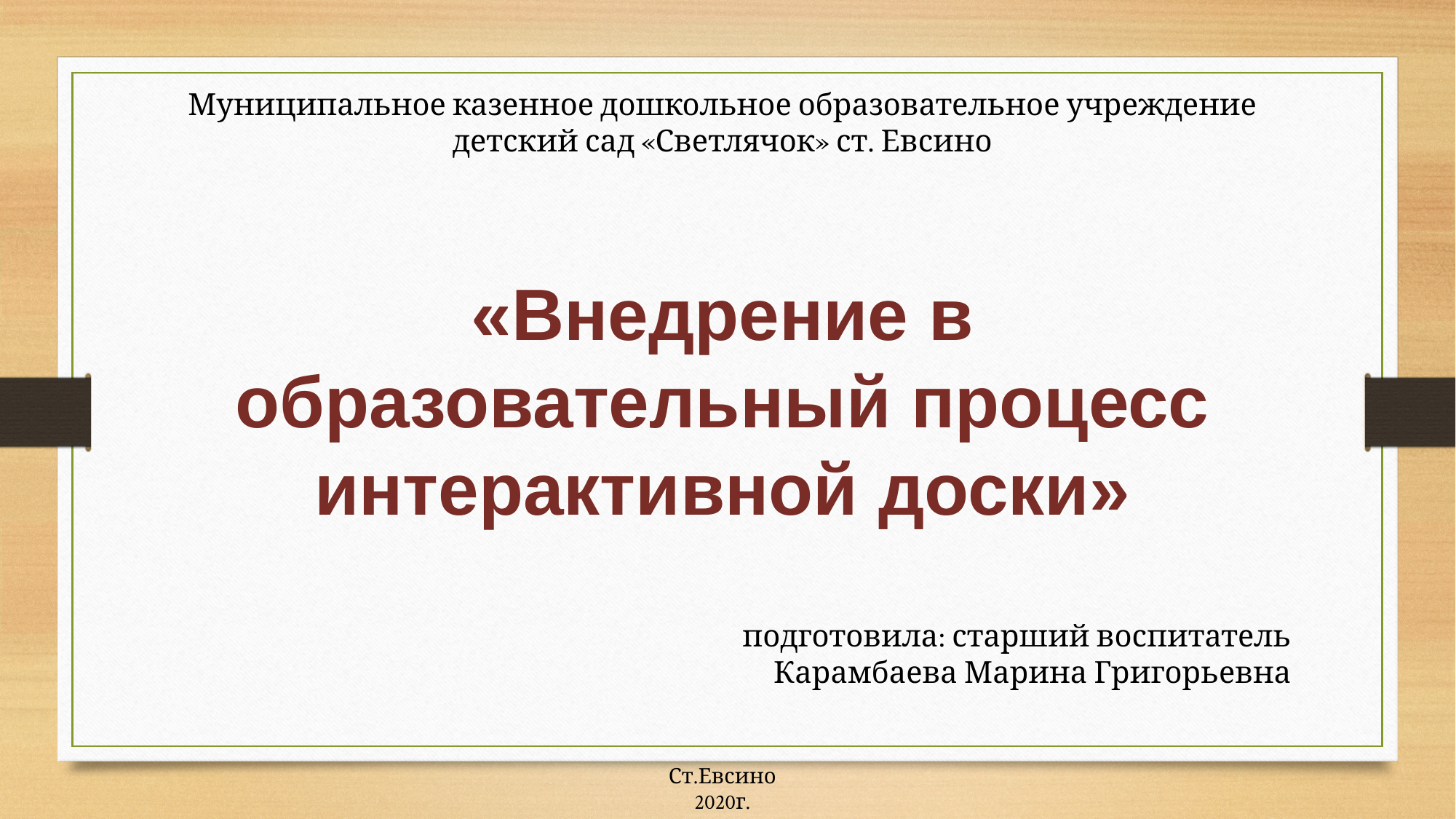

Муниципальное казенное дошкольное образовательное учреждение
детский сад «Светлячок» ст. Евсино

«Внедрение в образовательный процесс интерактивной доски»

подготовила: старший воспитатель
Карамбаева Марина Григорьевна

Ст.Евсино
2020г.